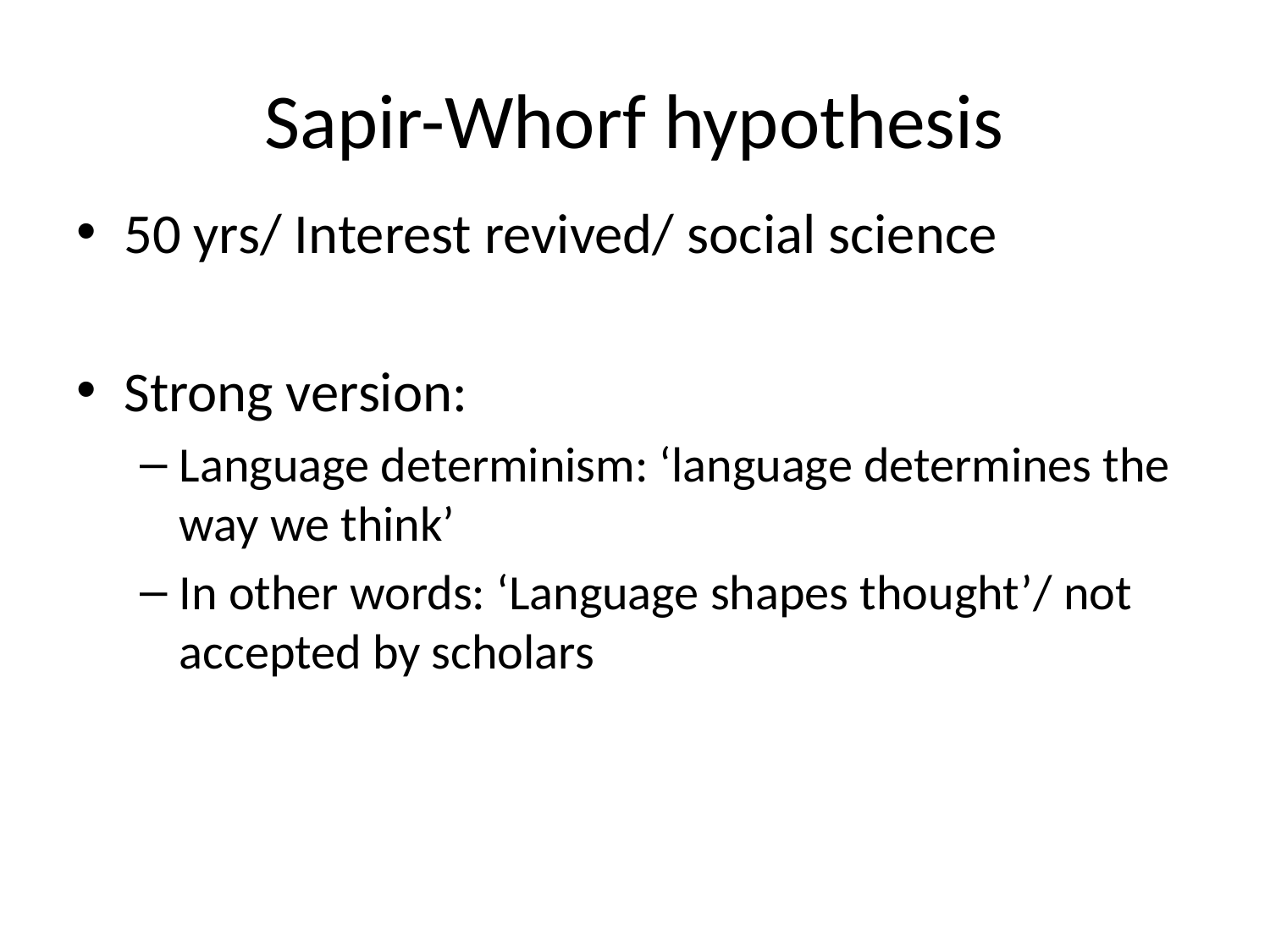

# Sapir-Whorf hypothesis
50 yrs/ Interest revived/ social science

Strong version:
Language determinism: ‘language determines the way we think’
In other words: ‘Language shapes thought’/ not accepted by scholars